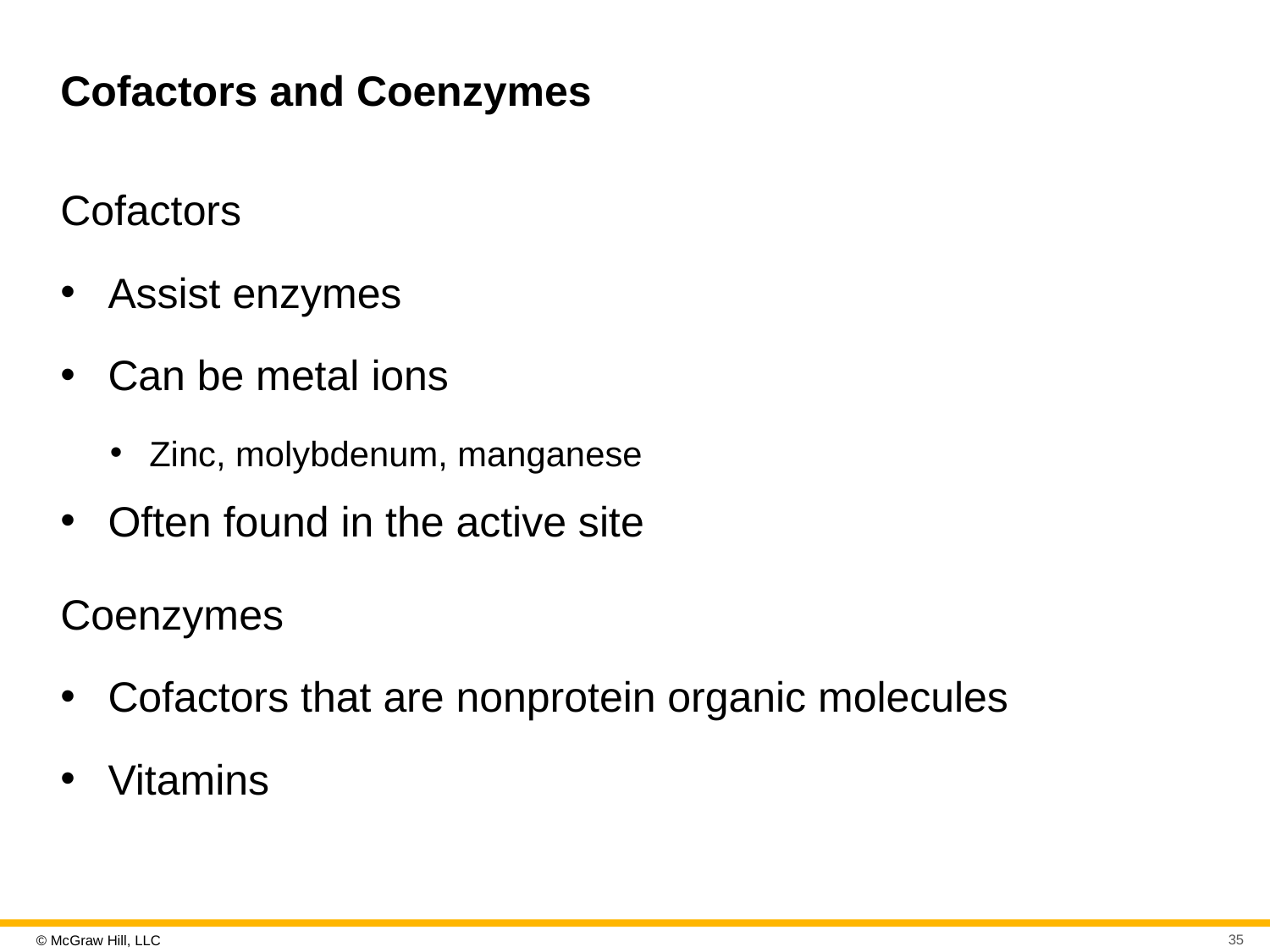

# Cofactors and Coenzymes
Cofactors
Assist enzymes
Can be metal ions
Zinc, molybdenum, manganese
Often found in the active site
Coenzymes
Cofactors that are nonprotein organic molecules
Vitamins
35